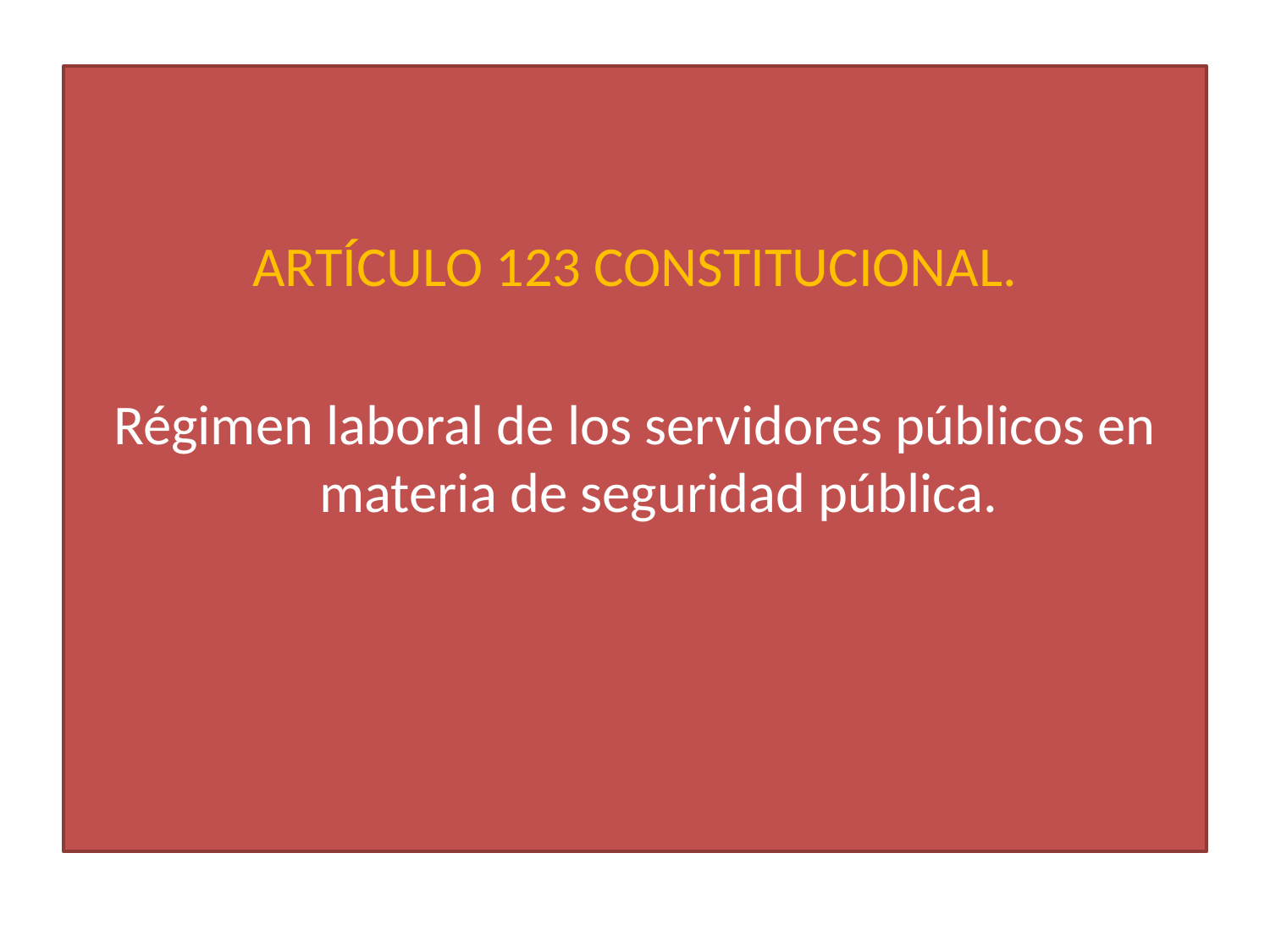

ARTÍCULO 123 CONSTITUCIONAL.

Régimen laboral de los servidores públicos en materia de seguridad pública.